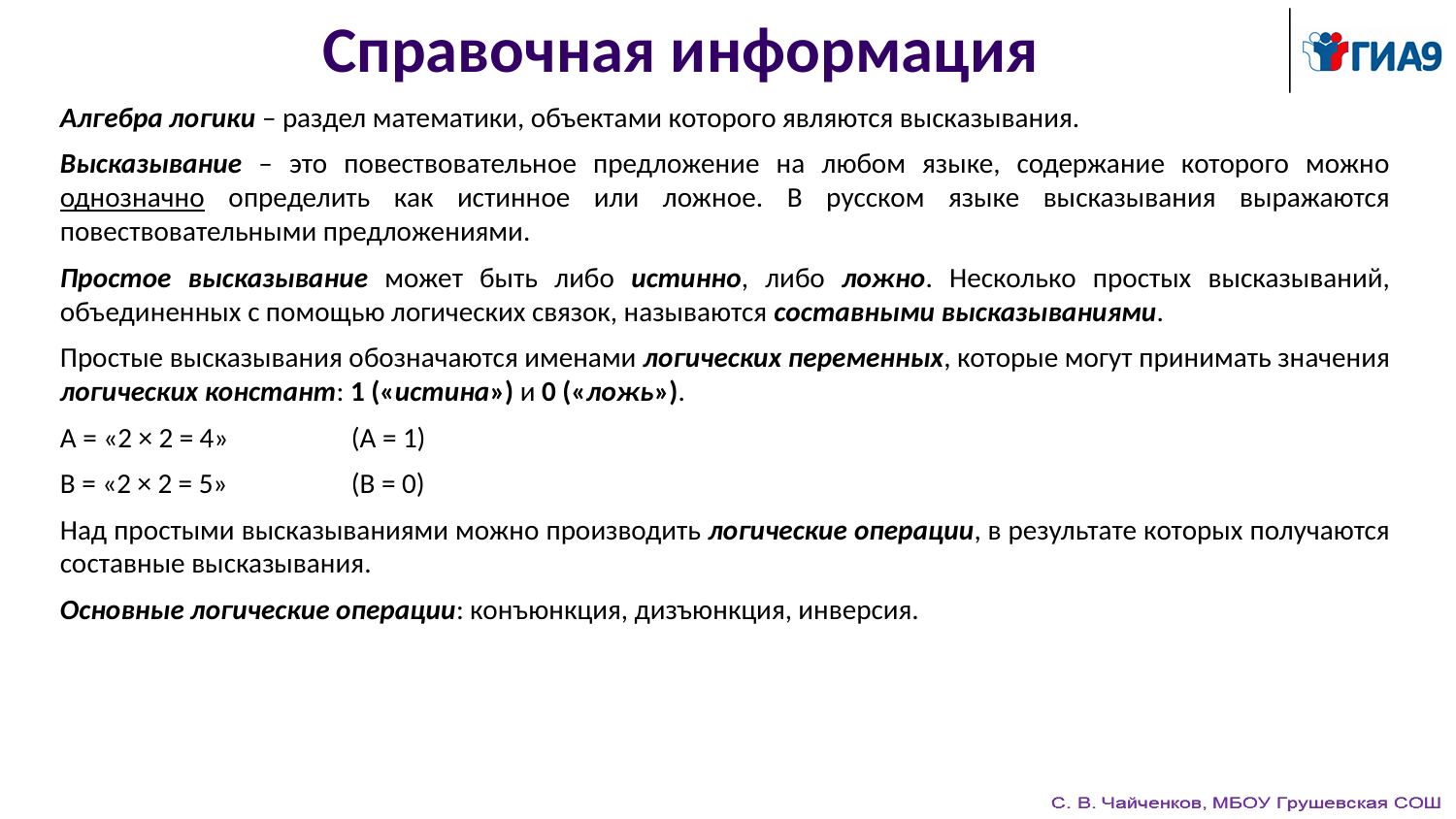

# Справочная информация
Алгебра логики – раздел математики, объектами которого являются высказывания.
Высказывание – это повествовательное предложение на любом языке, содержание которого можно однозначно определить как истинное или ложное. В русском языке высказывания выражаются повествовательными предложениями.
Простое высказывание может быть либо истинно, либо ложно. Несколько простых высказываний, объединенных с помощью логических связок, называются составными высказываниями.
Простые высказывания обозначаются именами логических переменных, которые могут принимать значения логических констант: 1 («истина») и 0 («ложь»).
A = «2 × 2 = 4»	(A = 1)
B = «2 × 2 = 5»	(B = 0)
Над простыми высказываниями можно производить логические операции, в результате которых получаются составные высказывания.
Основные логические операции: конъюнкция, дизъюнкция, инверсия.